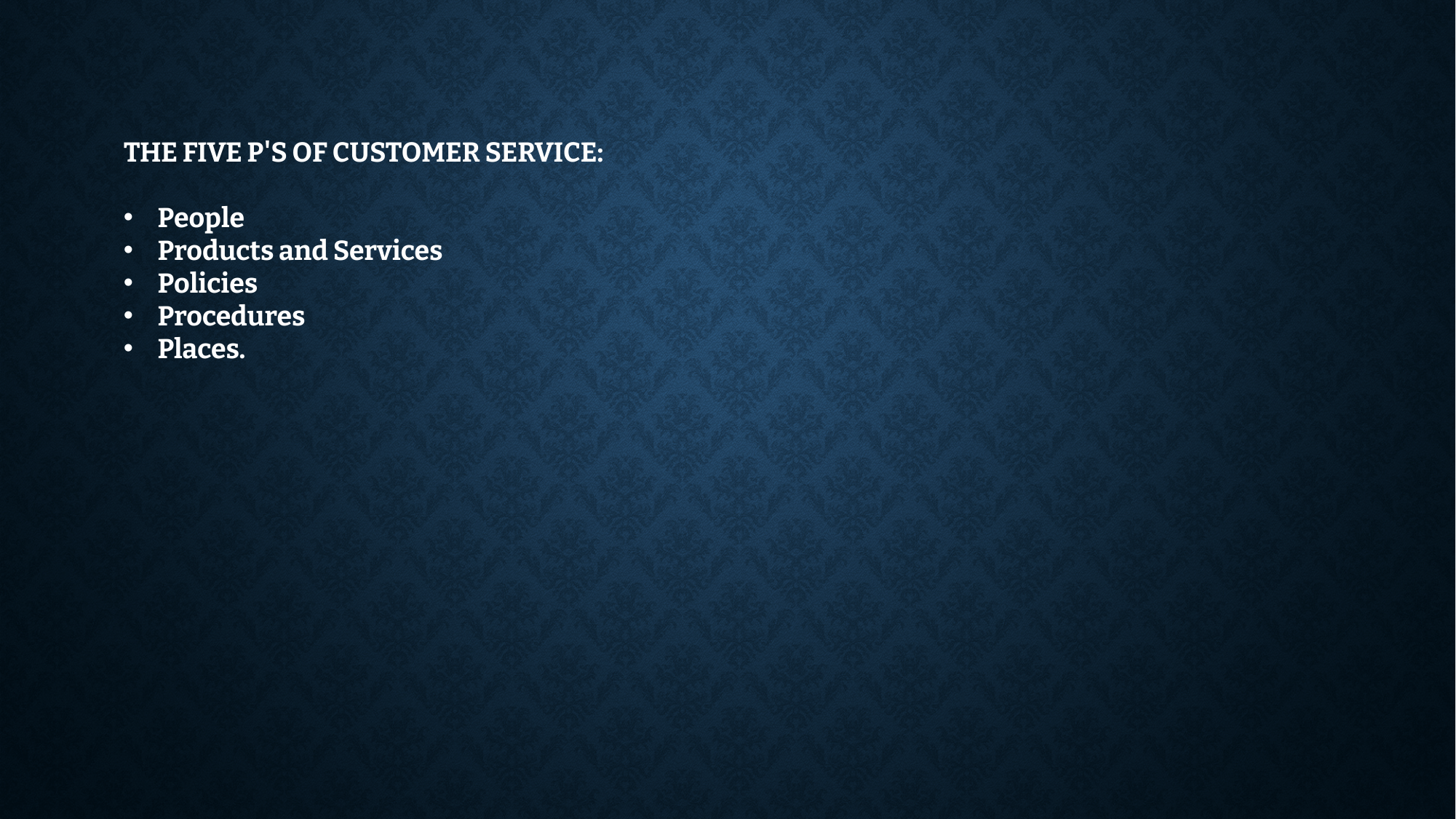

THE FIVE P'S OF CUSTOMER SERVICE:

People
Products and Services
Policies
Procedures
Places.